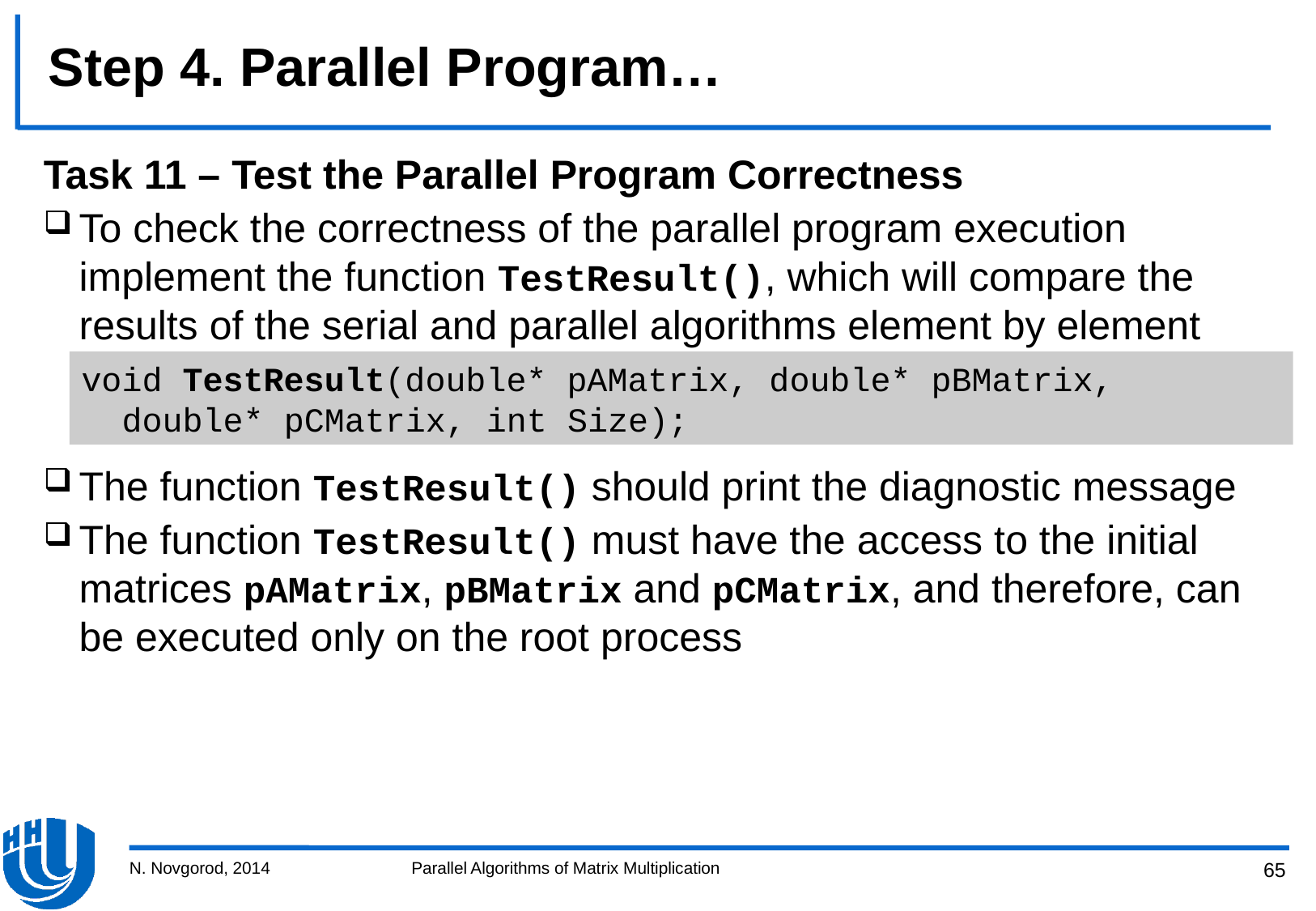

# Step 4. Parallel Program…
Task 11 – Test the Parallel Program Correctness
To check the correctness of the parallel program execution implement the function TestResult(), which will compare the results of the serial and parallel algorithms element by element

The function TestResult() should print the diagnostic message
The function TestResult() must have the access to the initial matrices pАMatrix, pBMatrix and pCMatrix, and therefore, can be executed only on the root process

void TestResult(double* pAMatrix, double* pBMatrix,
  double* pCMatrix, int Size);
N. Novgorod, 2014
Parallel Algorithms of Matrix Multiplication
65